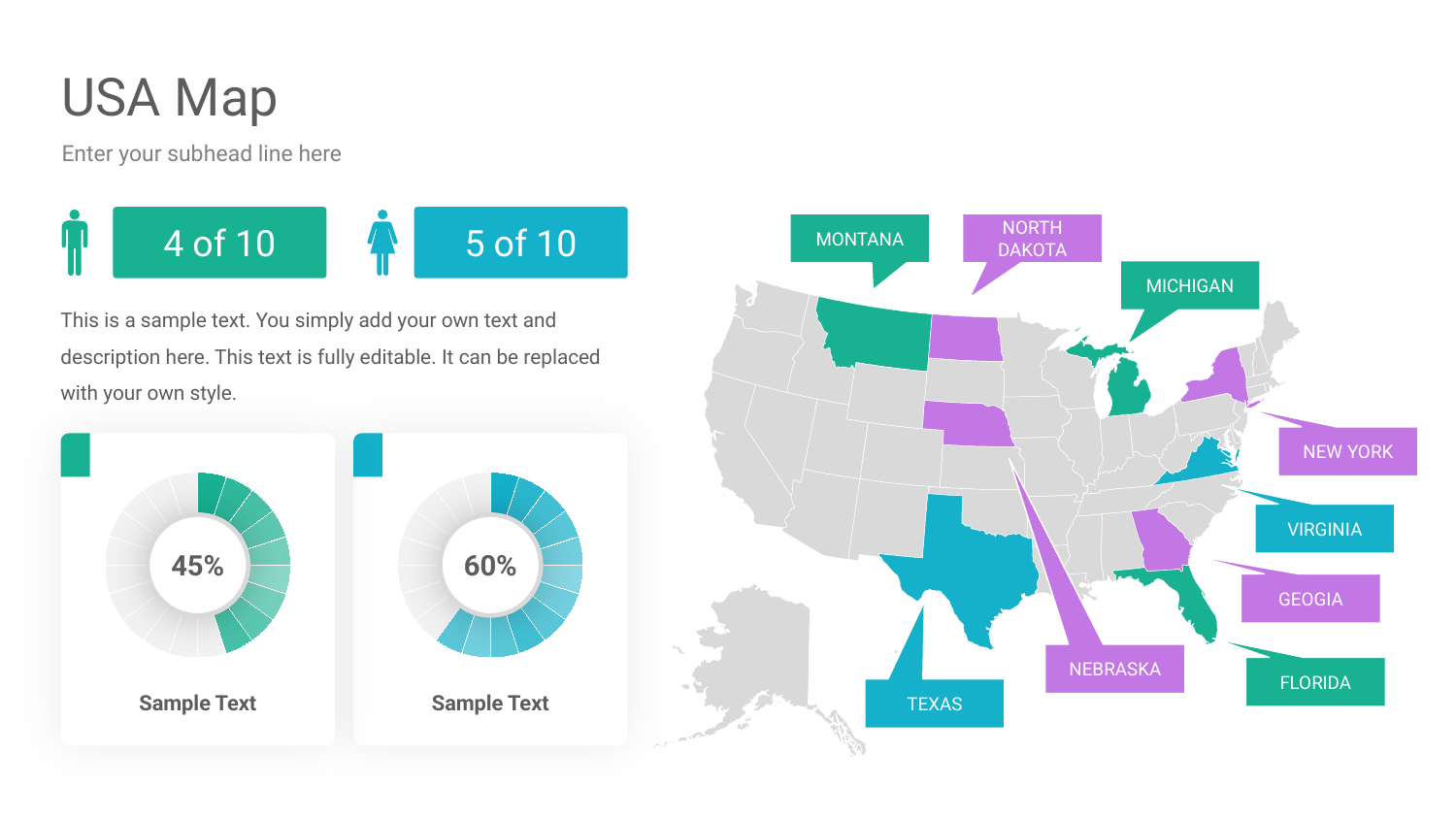

# USA Map
Enter your subhead line here
4 of 10
5 of 10

MONTANA

NORTH
DAKOTA

MICHIGAN

This is a sample text. You simply add your own text and description here. This text is fully editable. It can be replaced with your own style.

NEW YORK

45%

60%

VIRGINIA

GEOGIA

NEBRASKA

FLORIDA

TEXAS
Sample Text
Sample Text